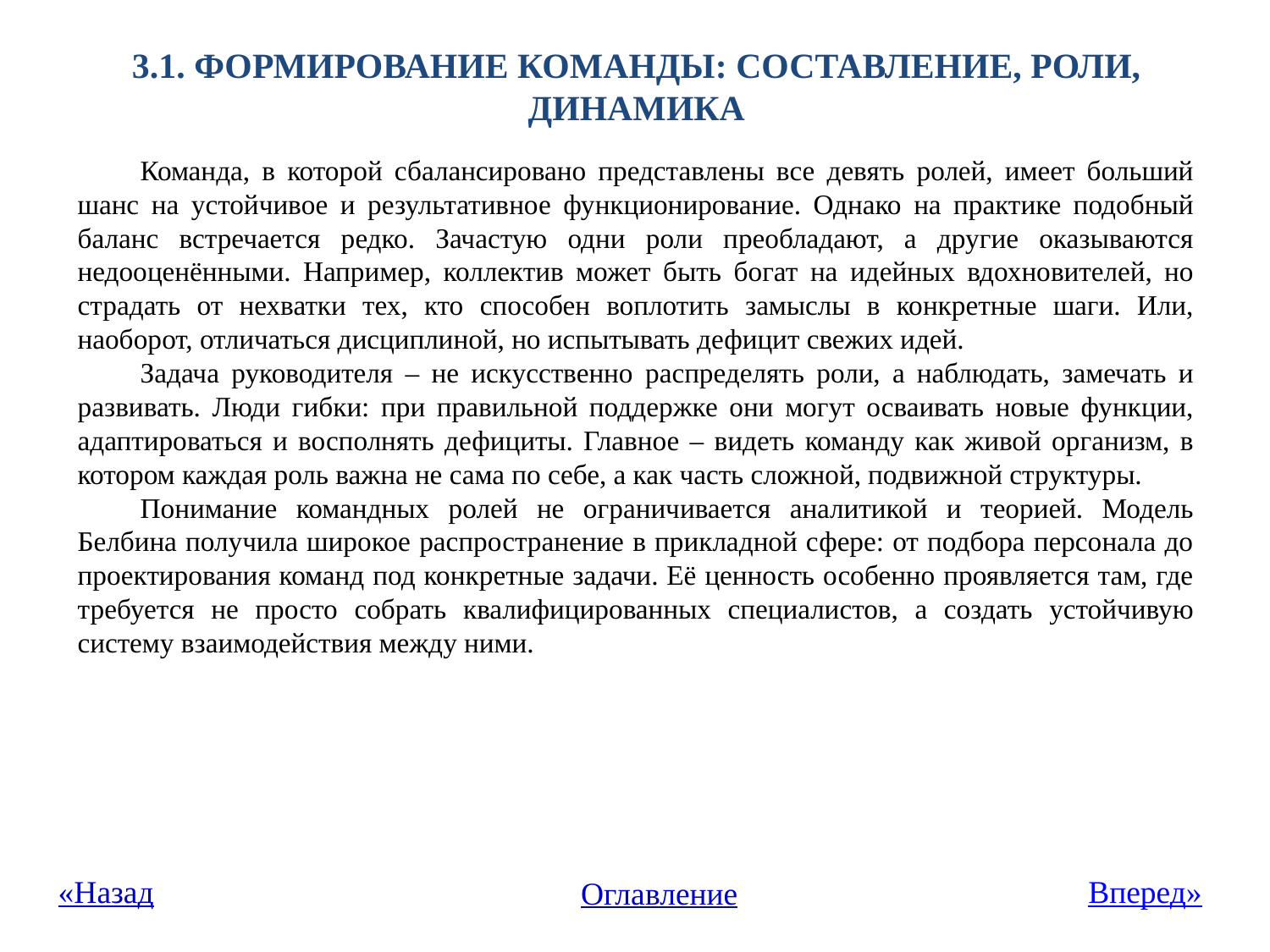

# 3.1. Формирование команды: составление, роли, динамика
Команда, в которой сбалансировано представлены все девять ролей, имеет больший шанс на устойчивое и результативное функционирование. Однако на практике подобный баланс встречается редко. Зачастую одни роли преобладают, а другие оказываются недооценёнными. Например, коллектив может быть богат на идейных вдохновителей, но страдать от нехватки тех, кто способен воплотить замыслы в конкретные шаги. Или, наоборот, отличаться дисциплиной, но испытывать дефицит свежих идей.
Задача руководителя – не искусственно распределять роли, а наблюдать, замечать и развивать. Люди гибки: при правильной поддержке они могут осваивать новые функции, адаптироваться и восполнять дефициты. Главное – видеть команду как живой организм, в котором каждая роль важна не сама по себе, а как часть сложной, подвижной структуры.
Понимание командных ролей не ограничивается аналитикой и теорией. Модель Белбина получила широкое распространение в прикладной сфере: от подбора персонала до проектирования команд под конкретные задачи. Её ценность особенно проявляется там, где требуется не просто собрать квалифицированных специалистов, а создать устойчивую систему взаимодействия между ними.

«Назад
Вперед»
Оглавление